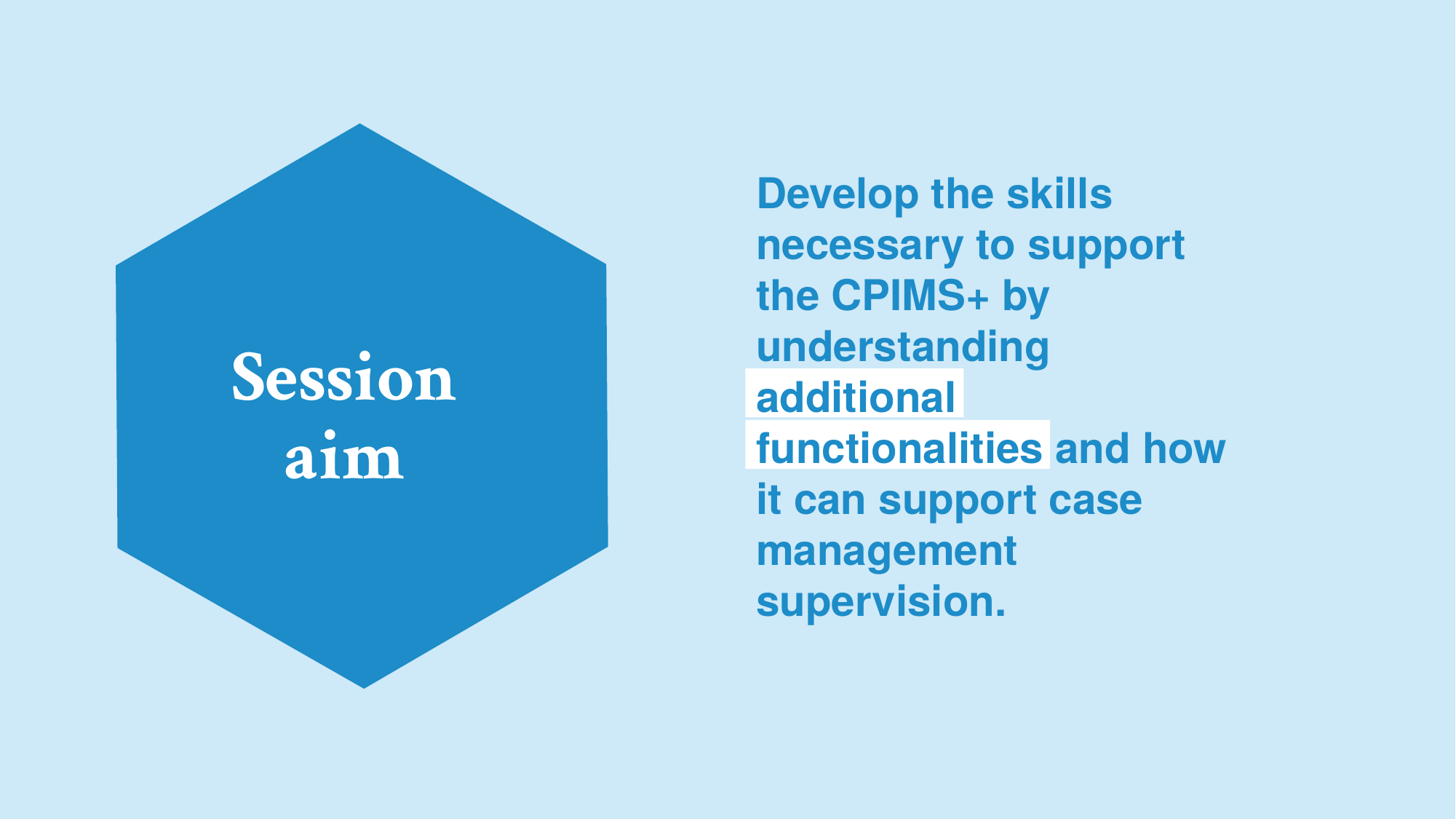

Develop the skills  necessary to support the CPIMS+ by understanding additional functionalities and how it can support case management supervision.

# Session aim